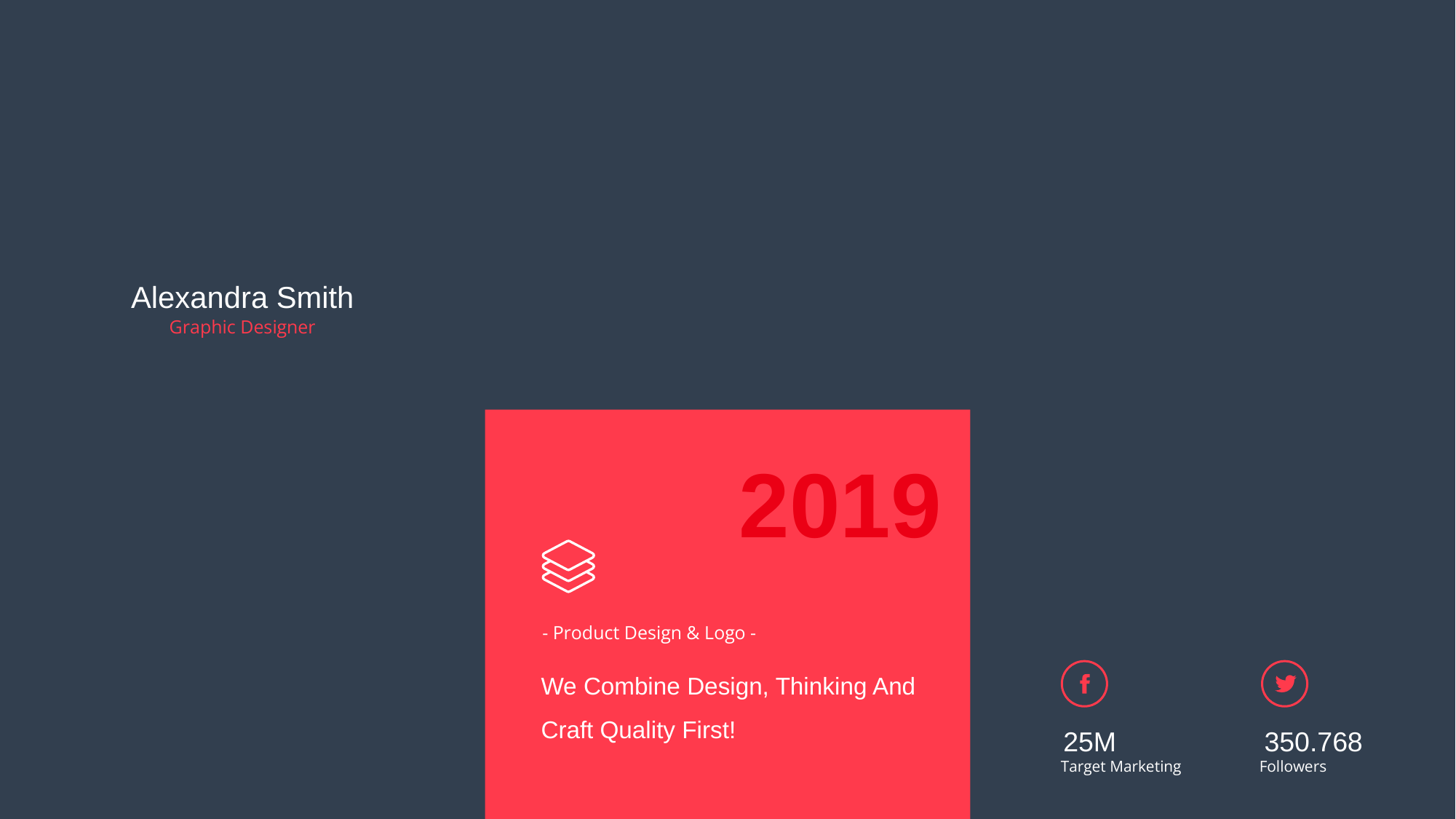

Alexandra Smith
Graphic Designer

2019

- Product Design & Logo -
We Combine Design, Thinking And Craft Quality First!

25M
350.768
Target Marketing
Followers